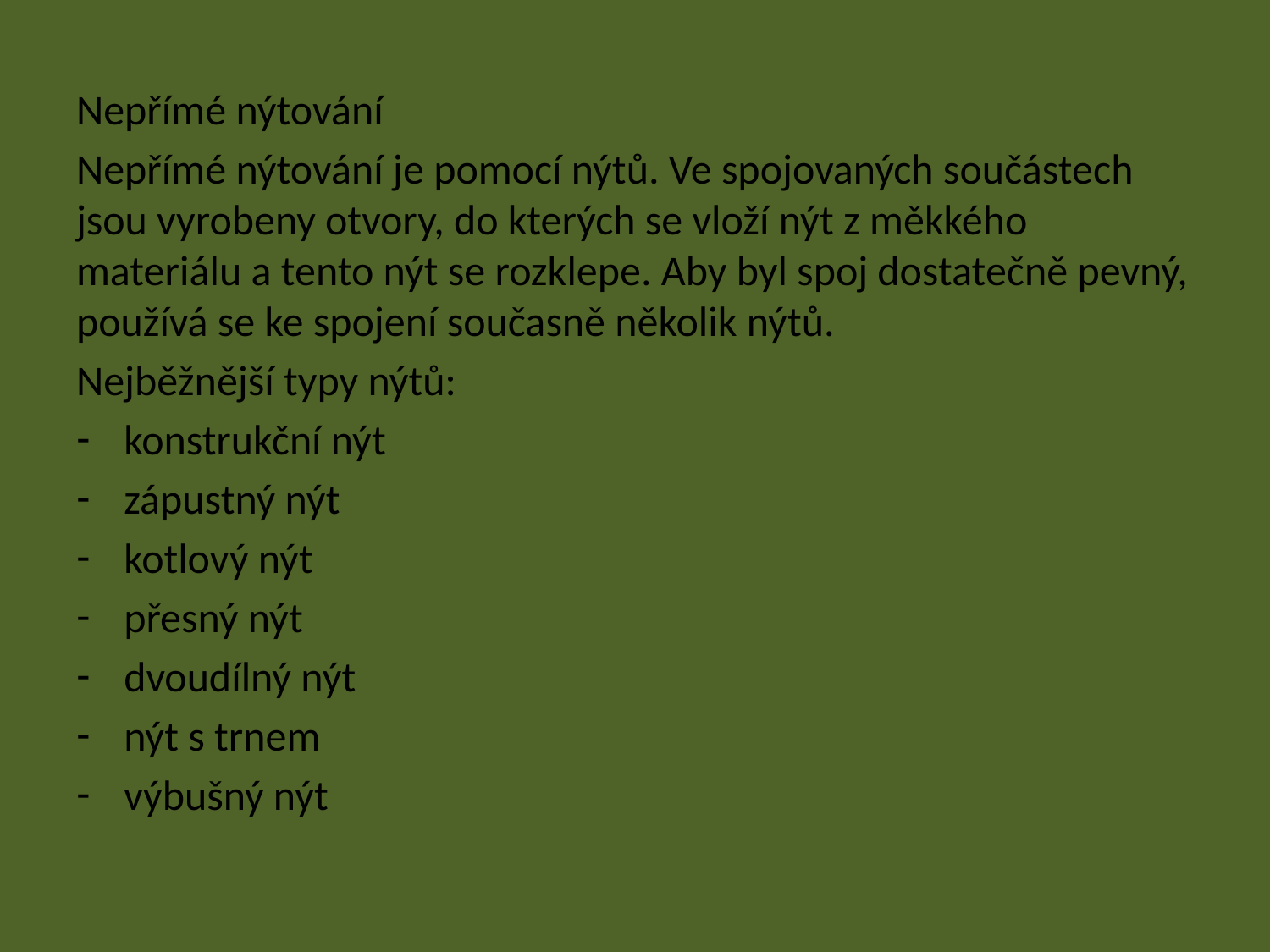

Nepřímé nýtování
Nepřímé nýtování je pomocí nýtů. Ve spojovaných součástech jsou vyrobeny otvory, do kterých se vloží nýt z měkkého materiálu a tento nýt se rozklepe. Aby byl spoj dostatečně pevný, používá se ke spojení současně několik nýtů.
Nejběžnější typy nýtů:
konstrukční nýt
zápustný nýt
kotlový nýt
přesný nýt
dvoudílný nýt
nýt s trnem
výbušný nýt